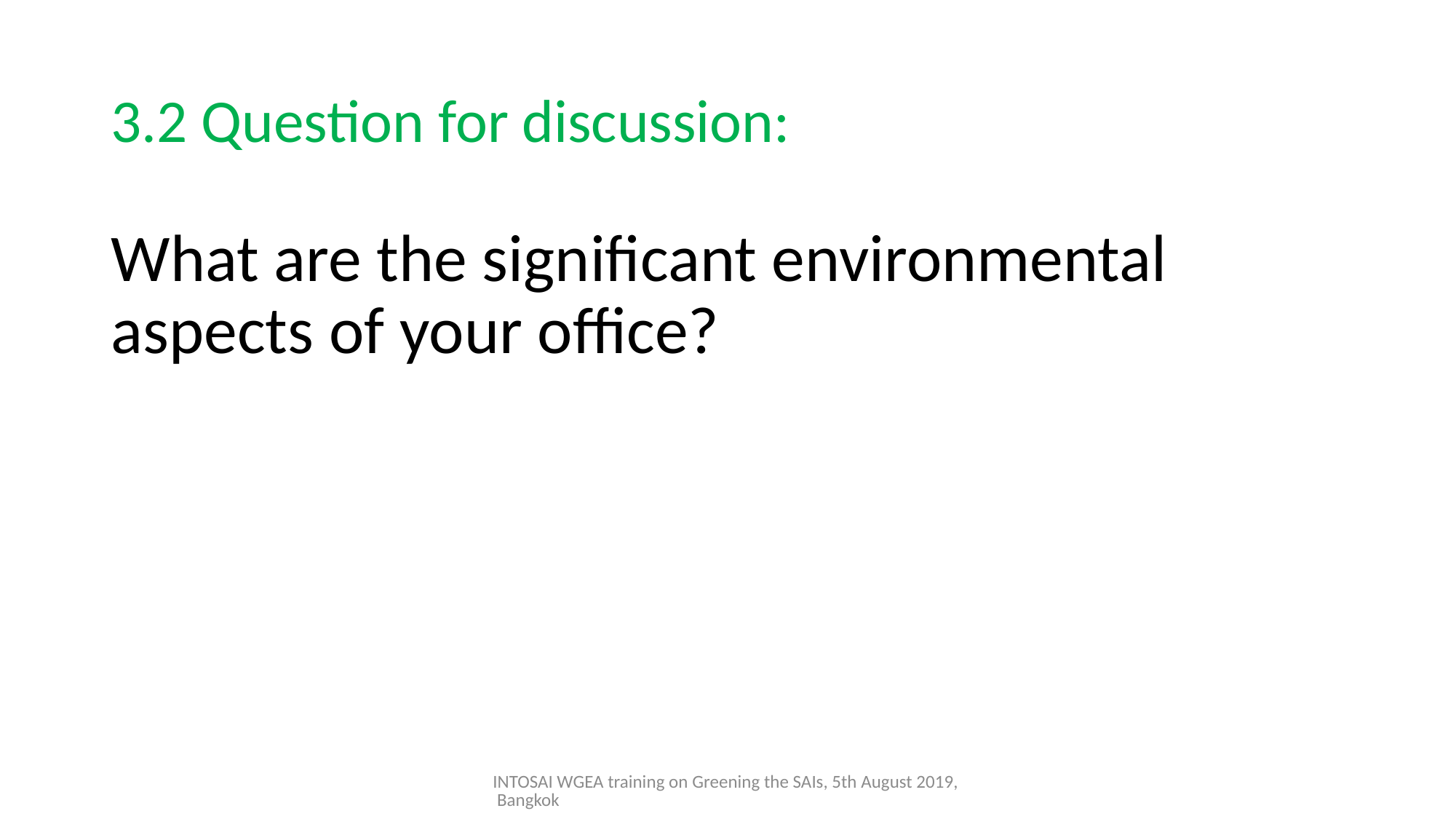

# 3.2 Question for discussion:
What are the significant environmental aspects of your office?
INTOSAI WGEA training on Greening the SAIs, 5th August 2019, Bangkok